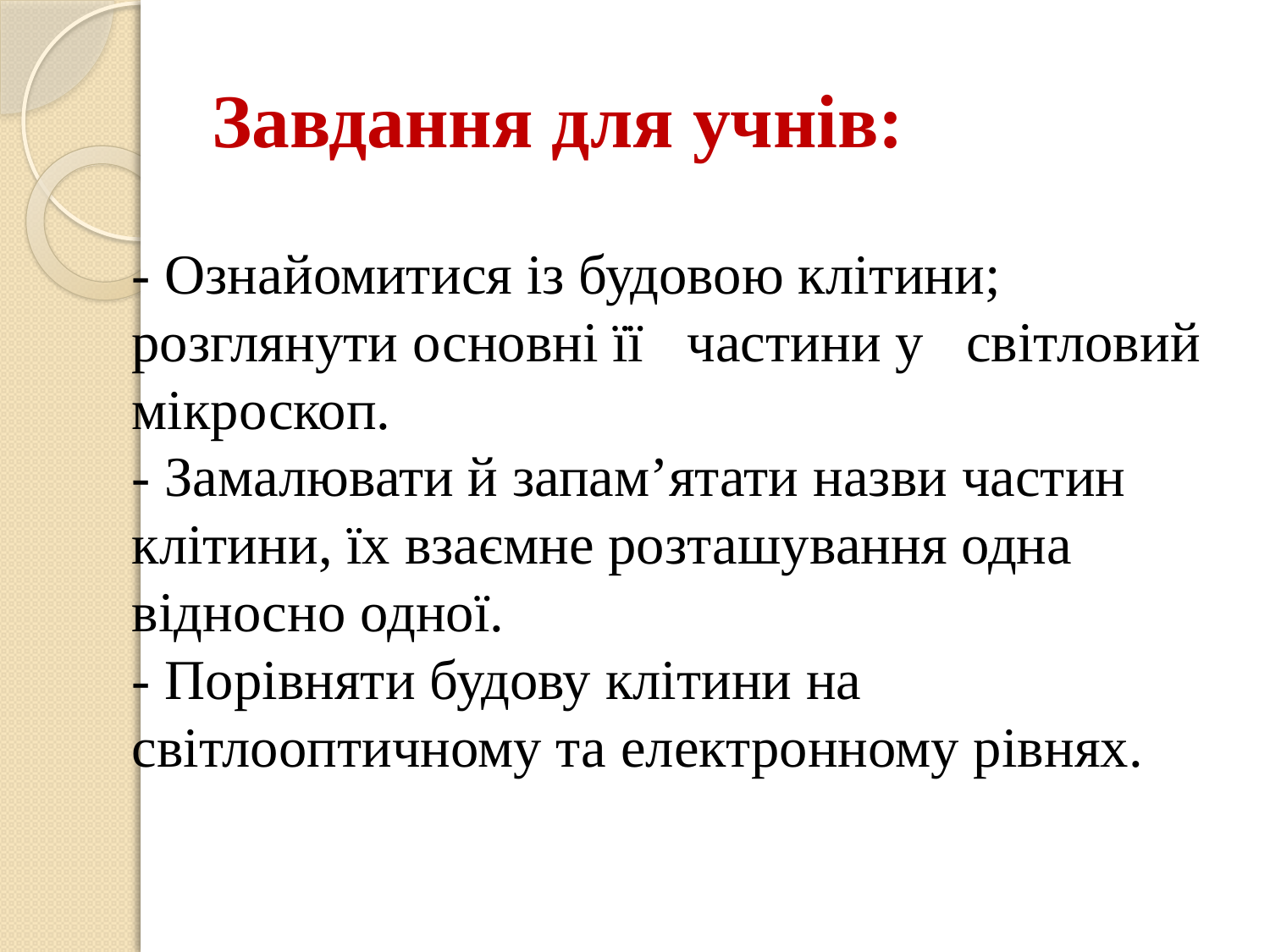

# Завдання для учнів:
- Ознайомитися із будовою клітини; розглянути основні її   частини у   світловий мікроскоп.
- Замалювати й запам’ятати назви частин клітини, їх взаємне розташування одна відносно одної.
- Порівняти будову клітини на світлооптичному та електронному рівнях.